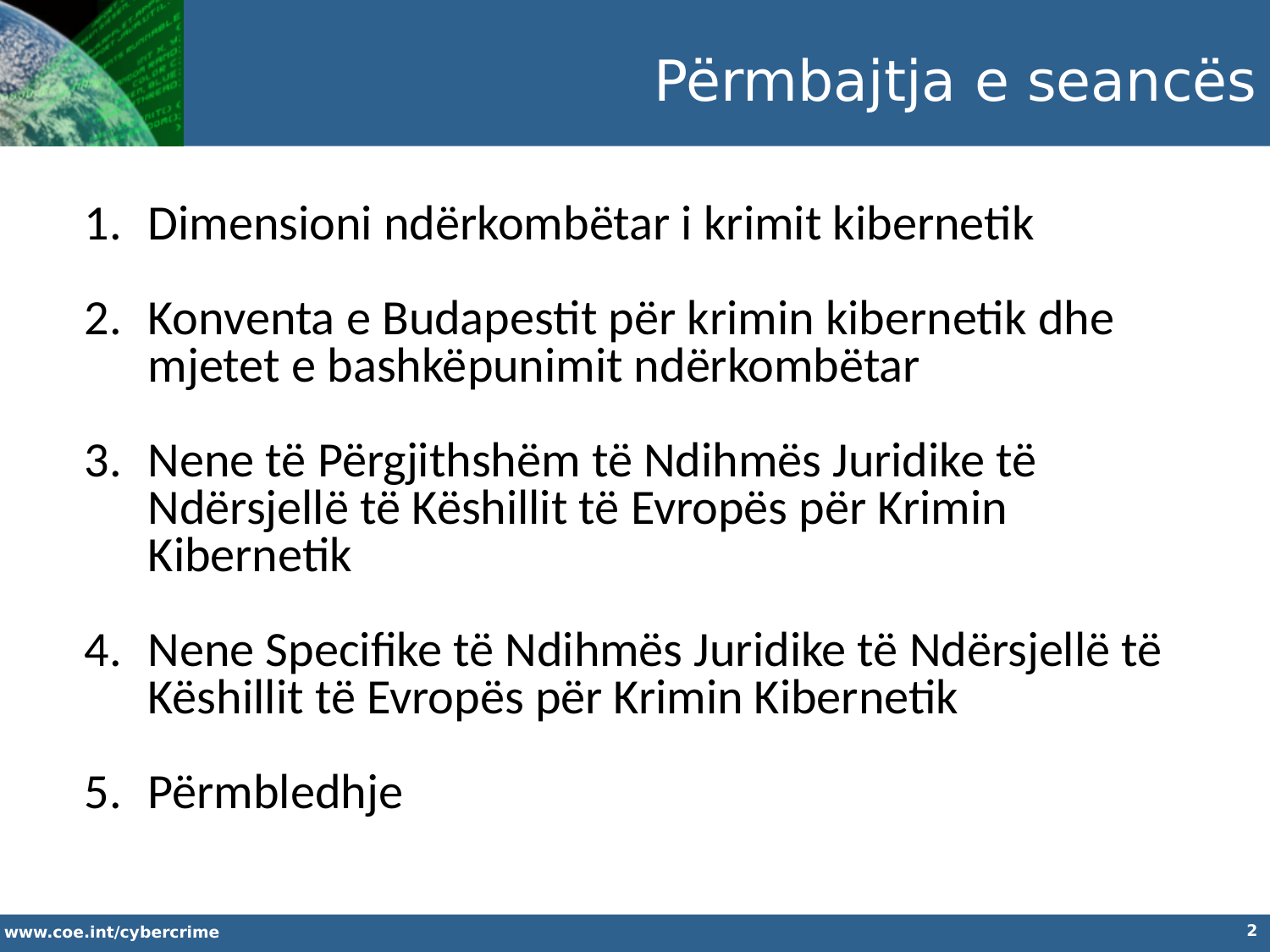

Përmbajtja e seancës

Dimensioni ndërkombëtar i krimit kibernetik

Konventa e Budapestit për krimin kibernetik dhe mjetet e bashkëpunimit ndërkombëtar

Nene të Përgjithshëm të Ndihmës Juridike të Ndërsjellë të Këshillit të Evropës për Krimin Kibernetik

Nene Specifike të Ndihmës Juridike të Ndërsjellë të Këshillit të Evropës për Krimin Kibernetik

Përmbledhje
2